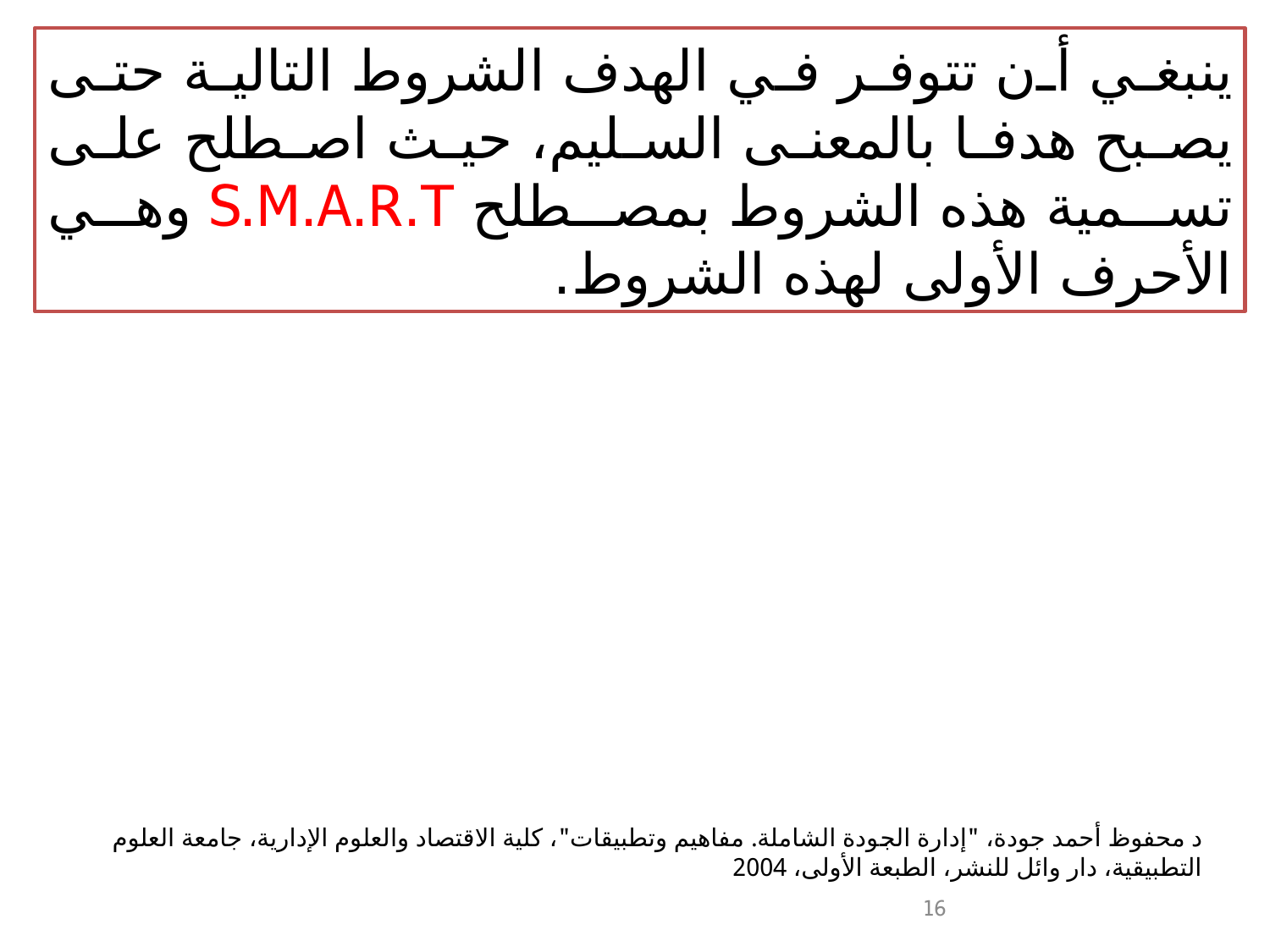

ينبغي أن تتوفر في الهدف الشروط التالية حتى يصبح هدفا بالمعنى السليم، حيث اصطلح على تسمية هذه الشروط بمصطلح S.M.A.R.T وهي الأحرف الأولى لهذه الشروط.
د محفوظ أحمد جودة، "إدارة الجودة الشاملة. مفاهيم وتطبيقات"، كلية الاقتصاد والعلوم الإدارية، جامعة العلوم التطبيقية، دار وائل للنشر، الطبعة الأولى، 2004
16